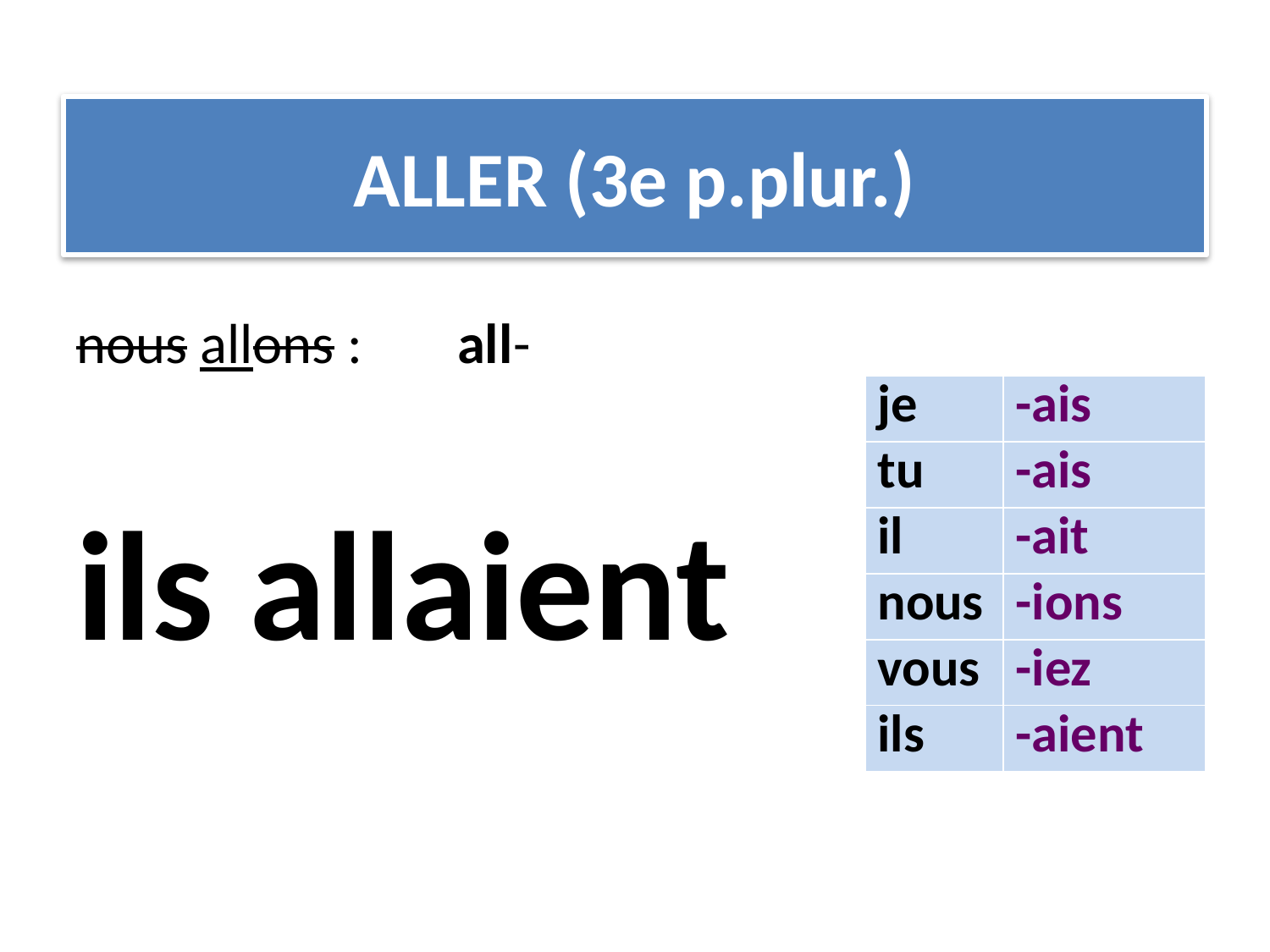

# ALLER (3e p.plur.)

nous allons : 	all-

ils allaient

| je | -ais |
| --- | --- |
| tu | -ais |
| il | -ait |
| nous | -ions |
| vous | -iez |
| ils | -aient |